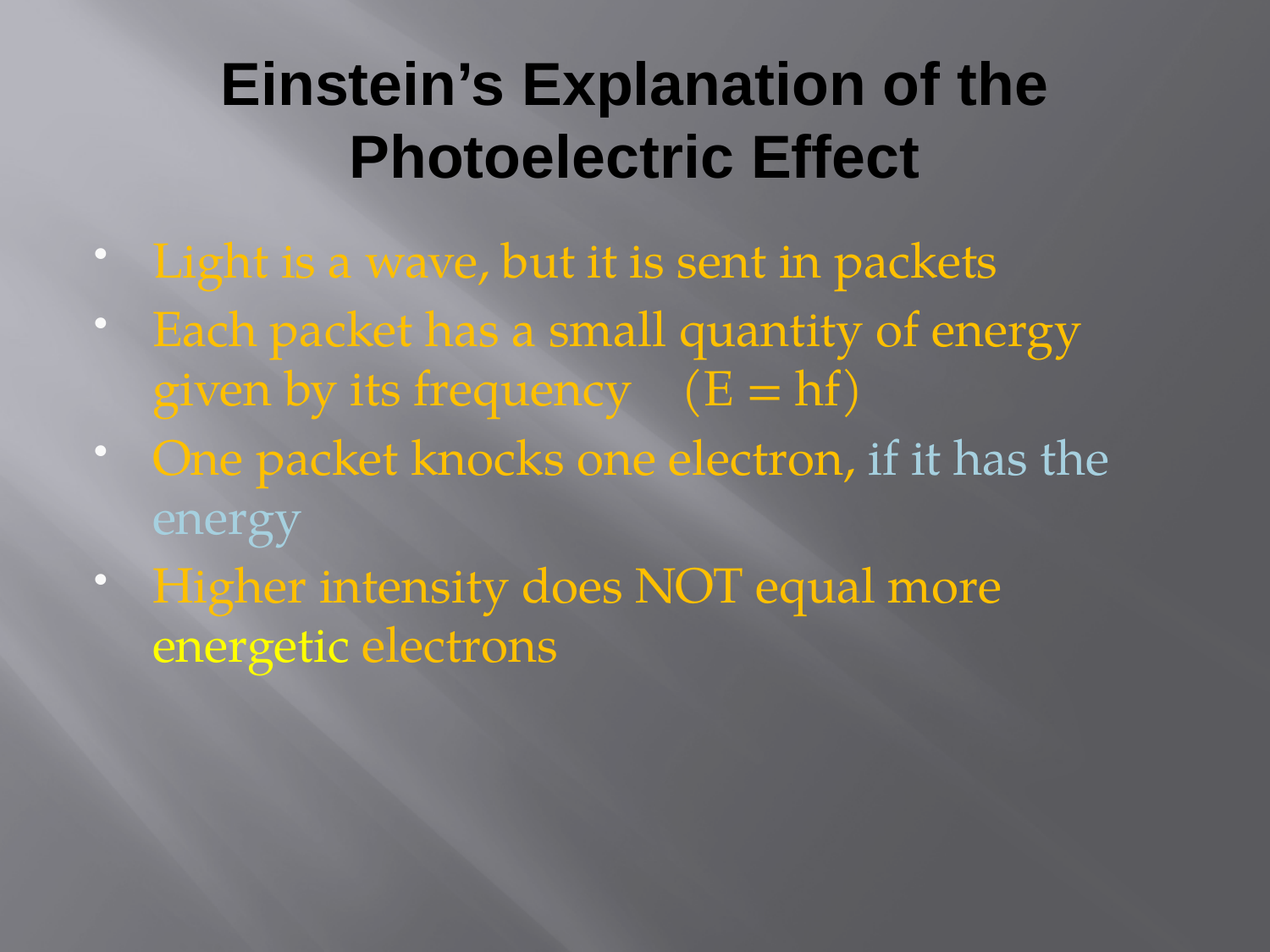

# Einstein’s Explanation of the Photoelectric Effect
Light is a wave, but it is sent in packets
Each packet has a small quantity of energy given by its frequency    (E = hf)
One packet knocks one electron, if it has the energy
Higher intensity does NOT equal more energetic electrons